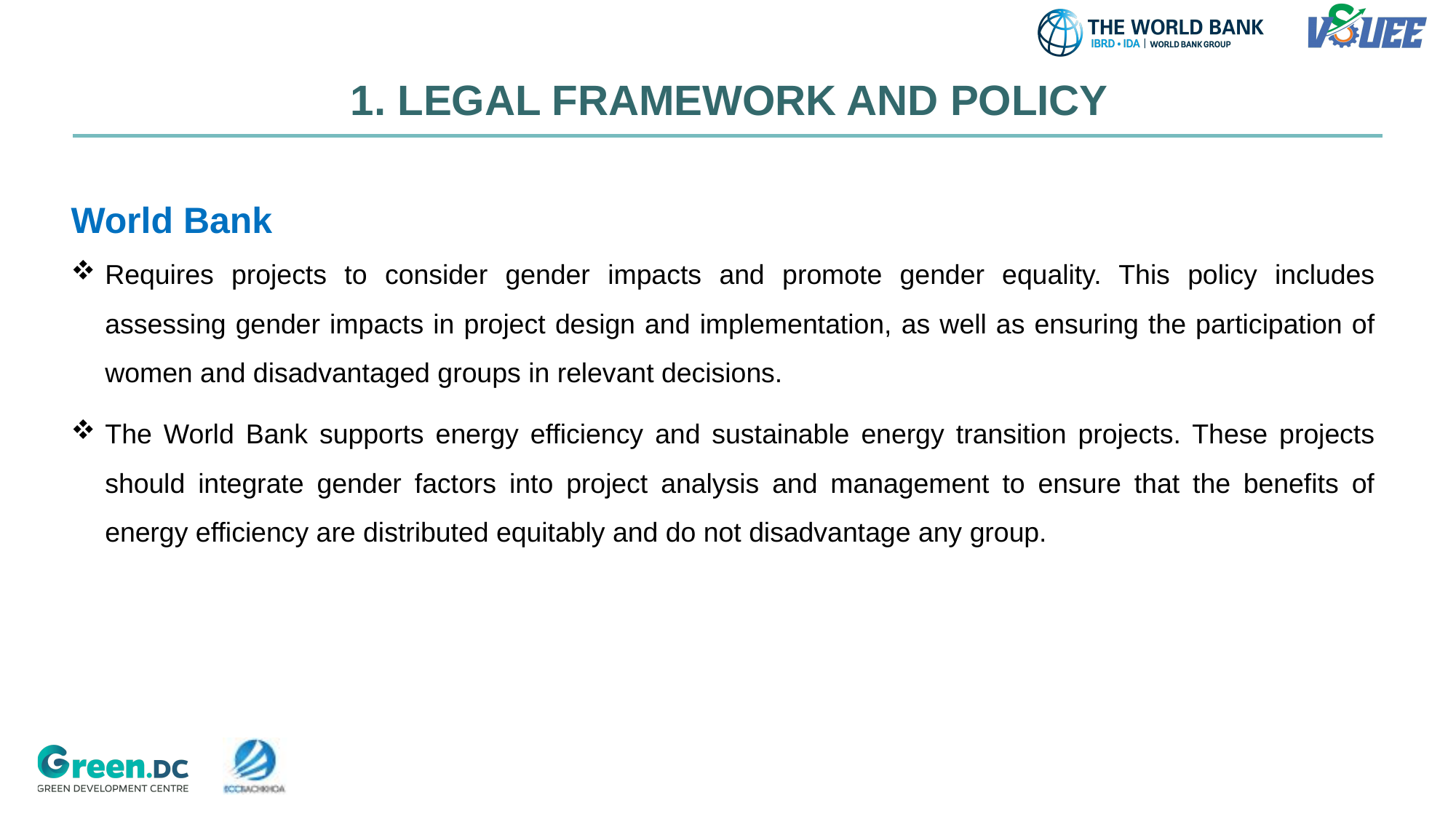

1. LEGAL FRAMEWORK AND POLICY
World Bank
Requires projects to consider gender impacts and promote gender equality. This policy includes assessing gender impacts in project design and implementation, as well as ensuring the participation of women and disadvantaged groups in relevant decisions.
The World Bank supports energy efficiency and sustainable energy transition projects. These projects should integrate gender factors into project analysis and management to ensure that the benefits of energy efficiency are distributed equitably and do not disadvantage any group.